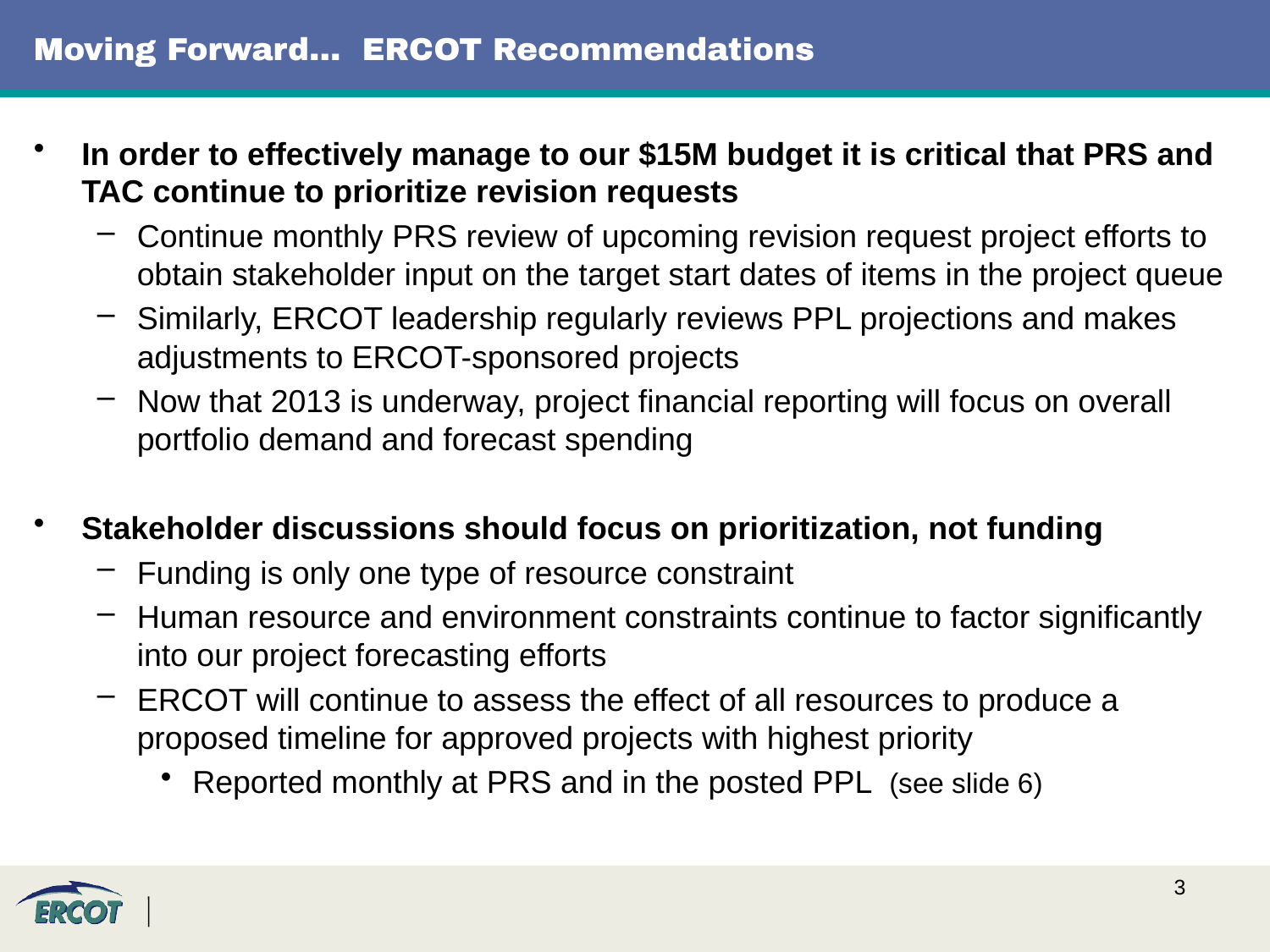

# Moving Forward…  ERCOT Recommendations
In order to effectively manage to our $15M budget it is critical that PRS and TAC continue to prioritize revision requests
Continue monthly PRS review of upcoming revision request project efforts to obtain stakeholder input on the target start dates of items in the project queue
Similarly, ERCOT leadership regularly reviews PPL projections and makes adjustments to ERCOT-sponsored projects
Now that 2013 is underway, project financial reporting will focus on overall portfolio demand and forecast spending

Stakeholder discussions should focus on prioritization, not funding
Funding is only one type of resource constraint
Human resource and environment constraints continue to factor significantly into our project forecasting efforts
ERCOT will continue to assess the effect of all resources to produce a proposed timeline for approved projects with highest priority
Reported monthly at PRS and in the posted PPL  (see slide 6)